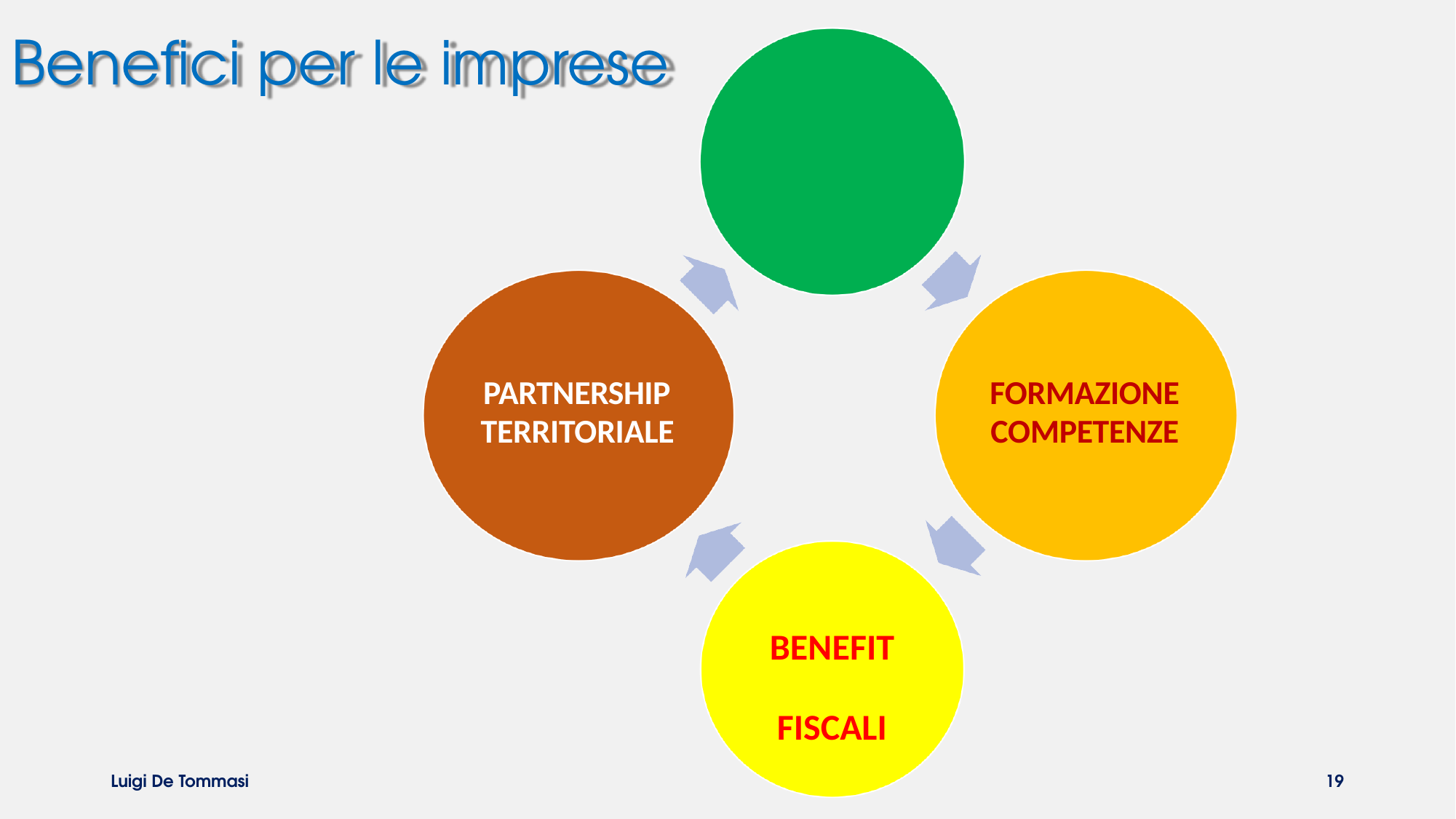

# Benefici per le imprese

SELEZIONE  PERSONALE
PARTNERSHIP
TERRITORIALE
FORMAZIONE
COMPETENZE
BENEFIT  FISCALI
Luigi De Tommasi
19